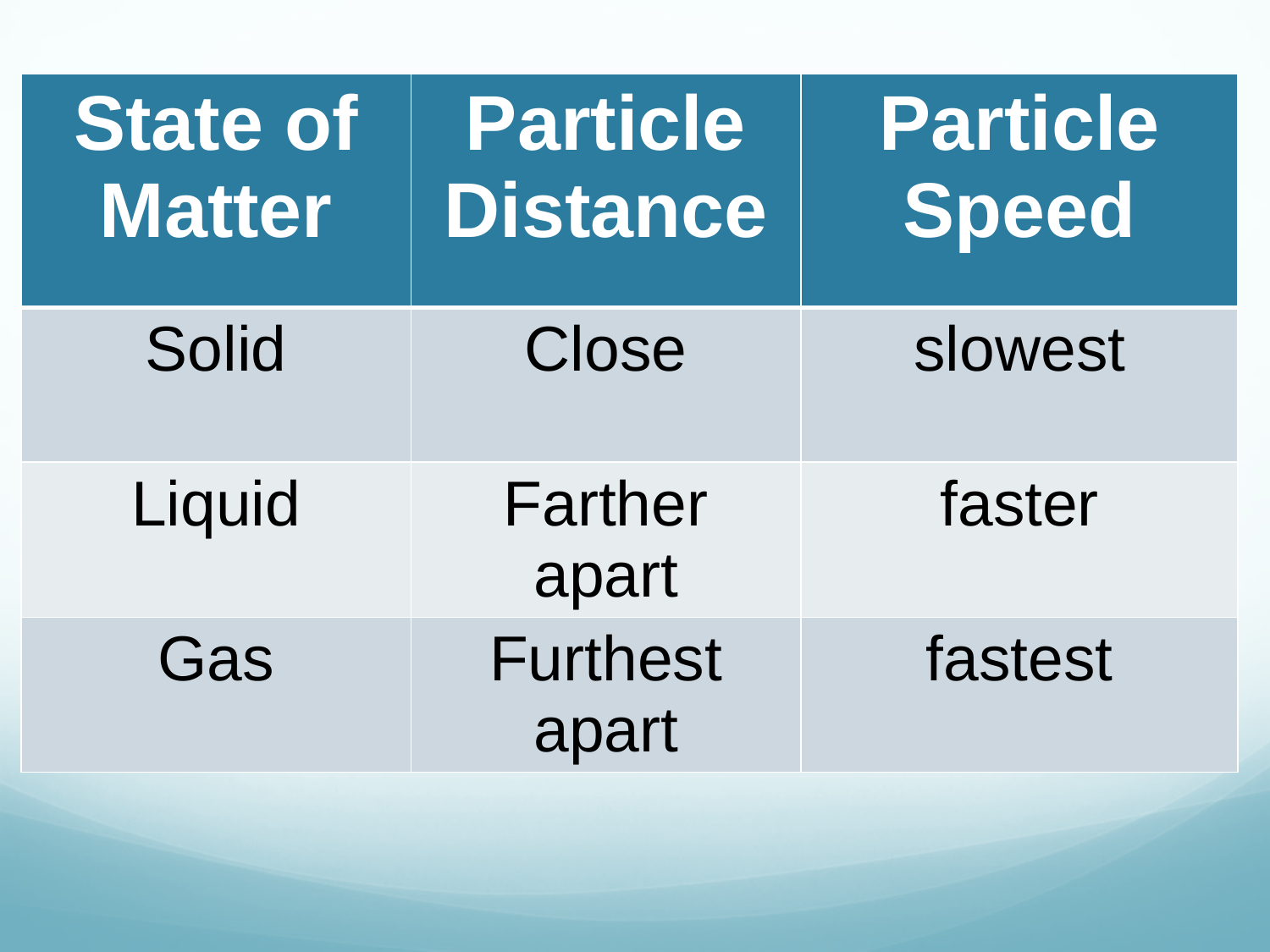

| State of Matter | Particle Distance | Particle Speed |
| --- | --- | --- |
| Solid | Close | slowest |
| Liquid | Farther apart | faster |
| Gas | Furthest apart | fastest |